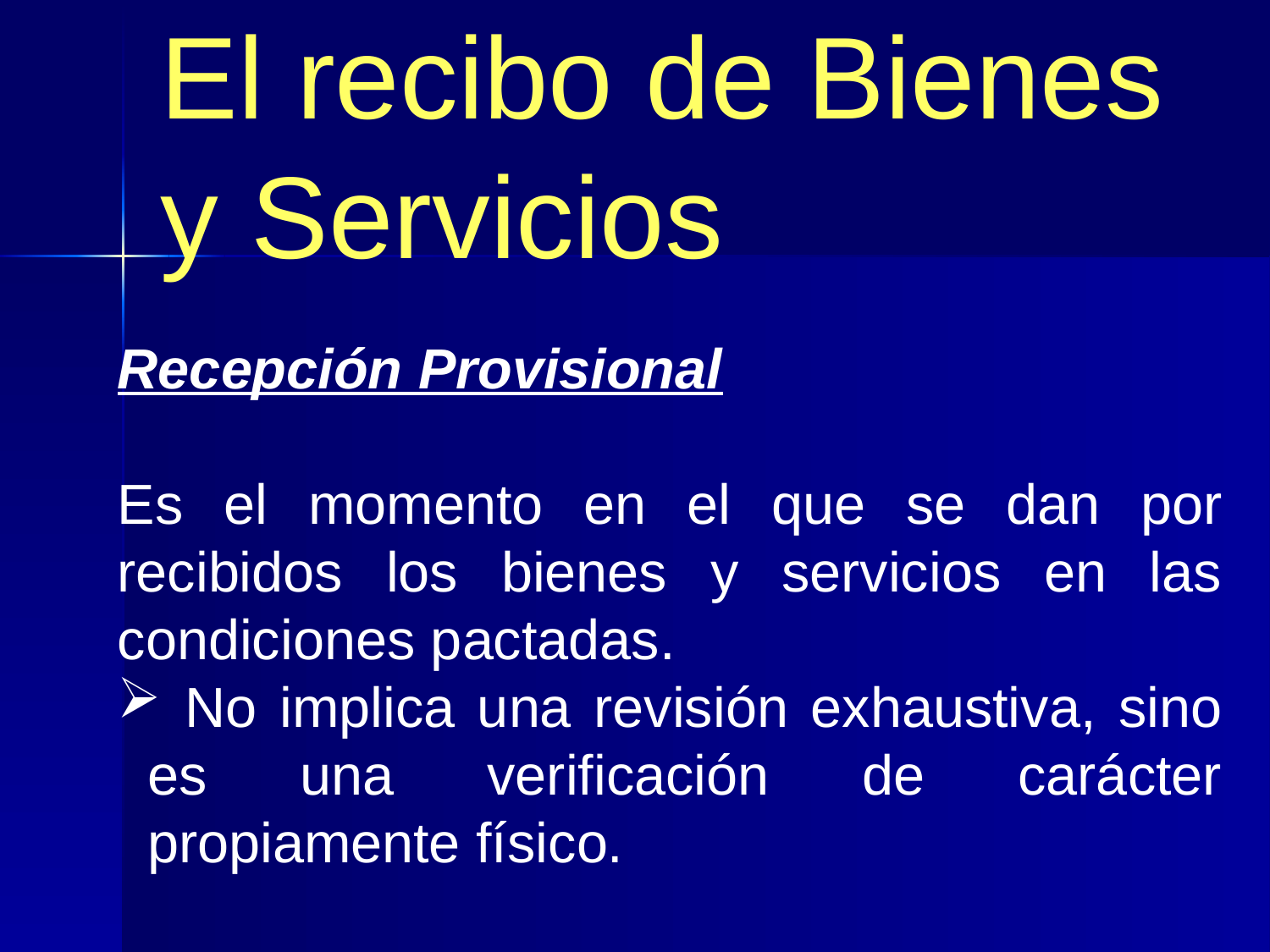

El recibo de Bienes y Servicios
Recepción Provisional

Es el momento en el que se dan por recibidos los bienes y servicios en las condiciones pactadas.
 No implica una revisión exhaustiva, sino es una verificación de carácter propiamente físico.